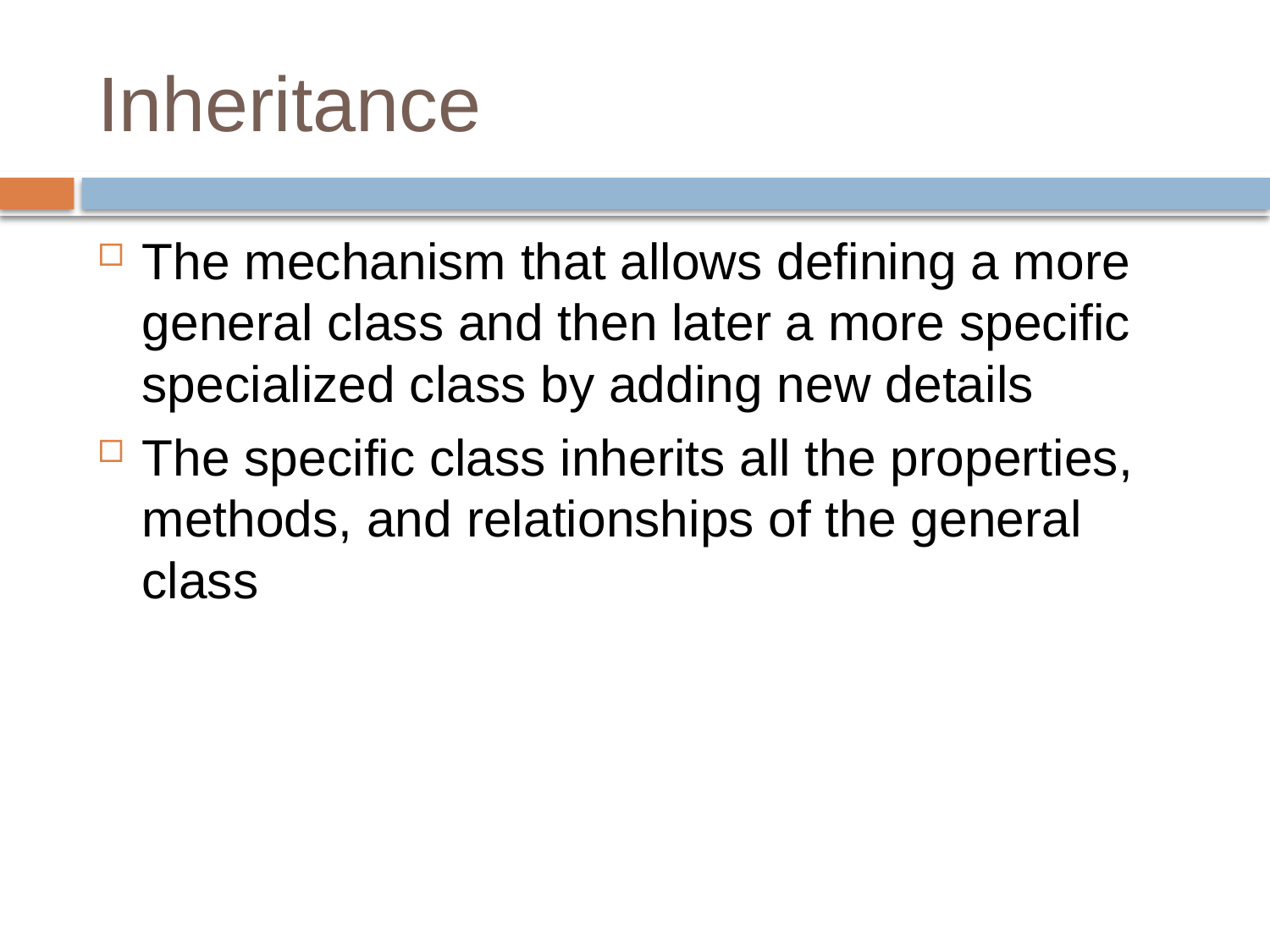

# Inheritance
The mechanism that allows defining a more general class and then later a more specific specialized class by adding new details
The specific class inherits all the properties, methods, and relationships of the general class